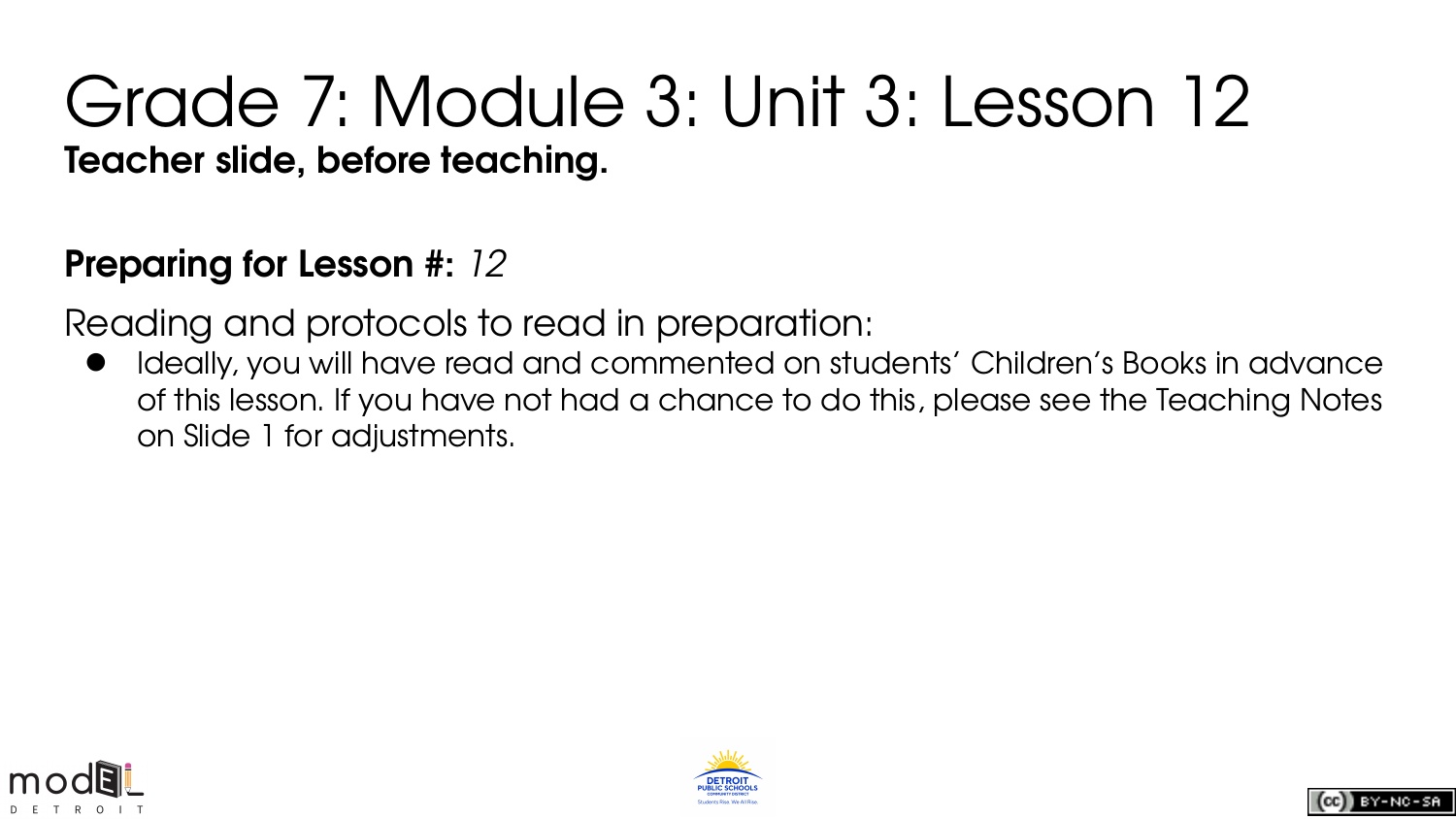

Grade 7: Module 3: Unit 3: Lesson 12
Teacher slide, before teaching.

Preparing for Lesson #: 12
Reading and protocols to read in preparation:
Ideally, you will have read and commented on students’ Children’s Books in advance of this lesson. If you have not had a chance to do this, please see the Teaching Notes on Slide 1 for adjustments.